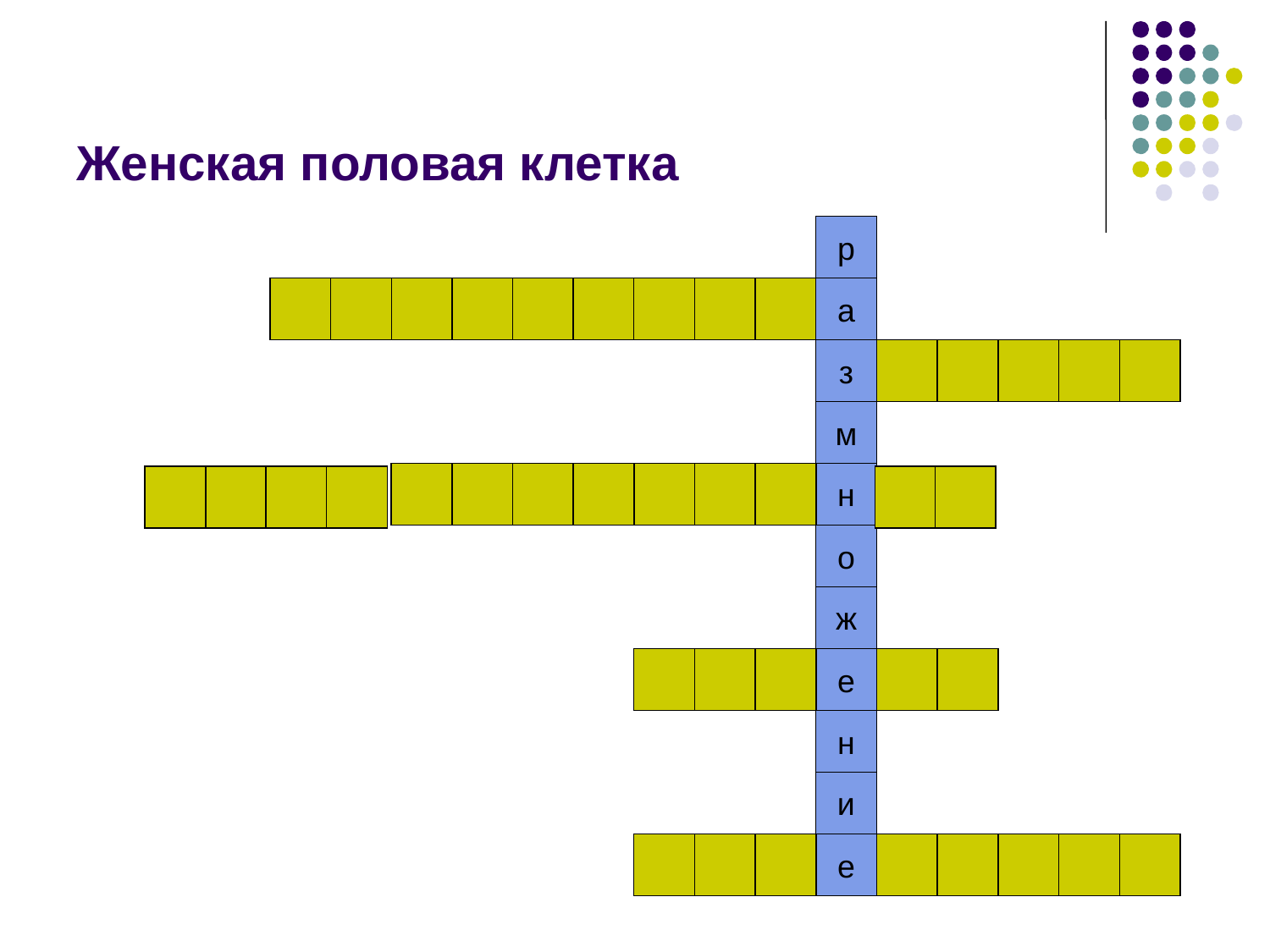

# Женская половая клетка
р
а

з
м

н
о

ж
е

н
и

е